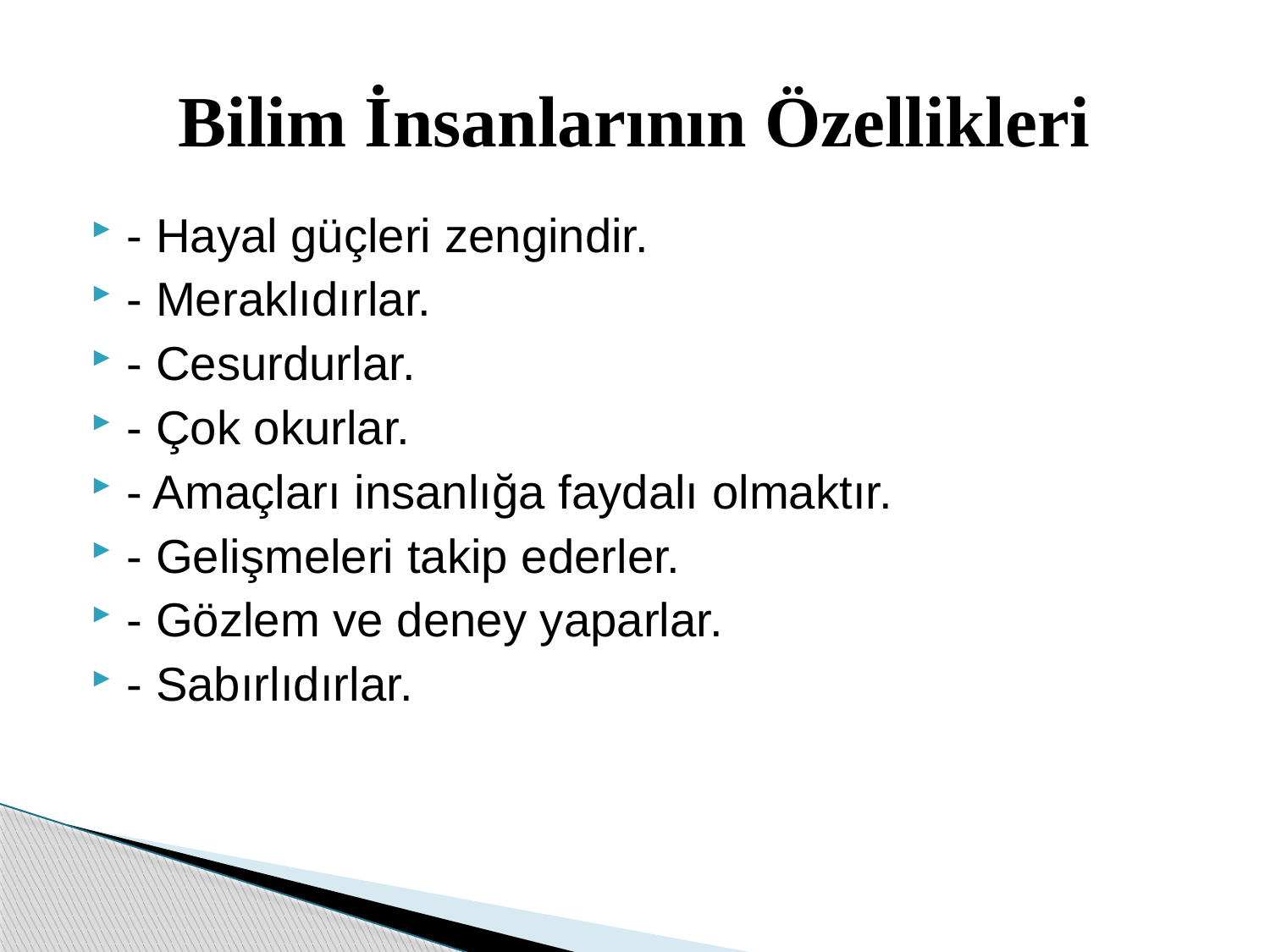

# Bilim İnsanlarının Özellikleri
- Hayal güçleri zengindir.
- Meraklıdırlar.
- Cesurdurlar.
- Çok okurlar.
- Amaçları insanlığa faydalı olmaktır.
- Gelişmeleri takip ederler.
- Gözlem ve deney yaparlar.
- Sabırlıdırlar.